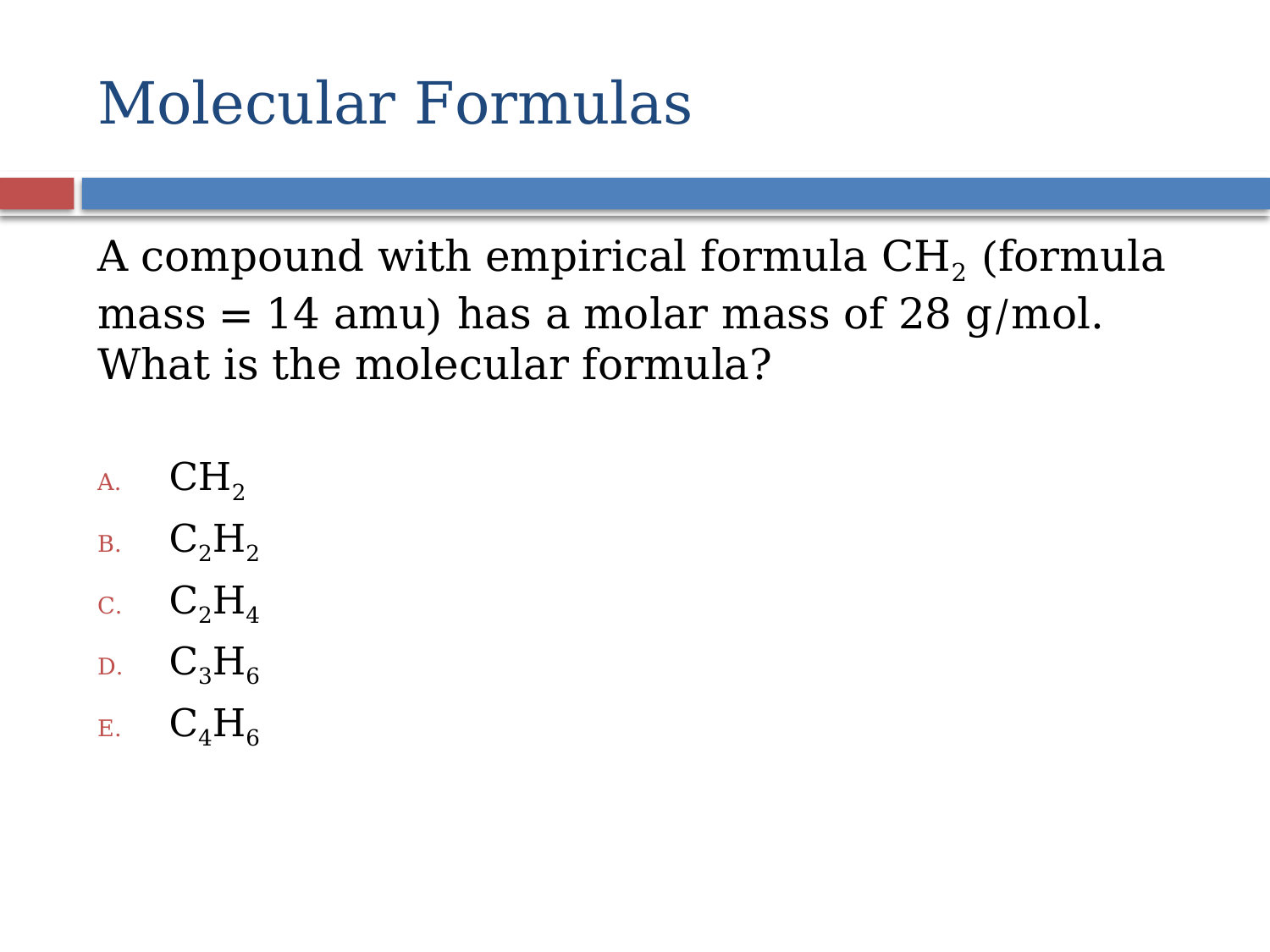

# Molecular Formulas
A compound with empirical formula CH2 (formula mass = 14 amu) has a molar mass of 28 g/mol. What is the molecular formula?

CH2
C2H2
C2H4
C3H6
C4H6